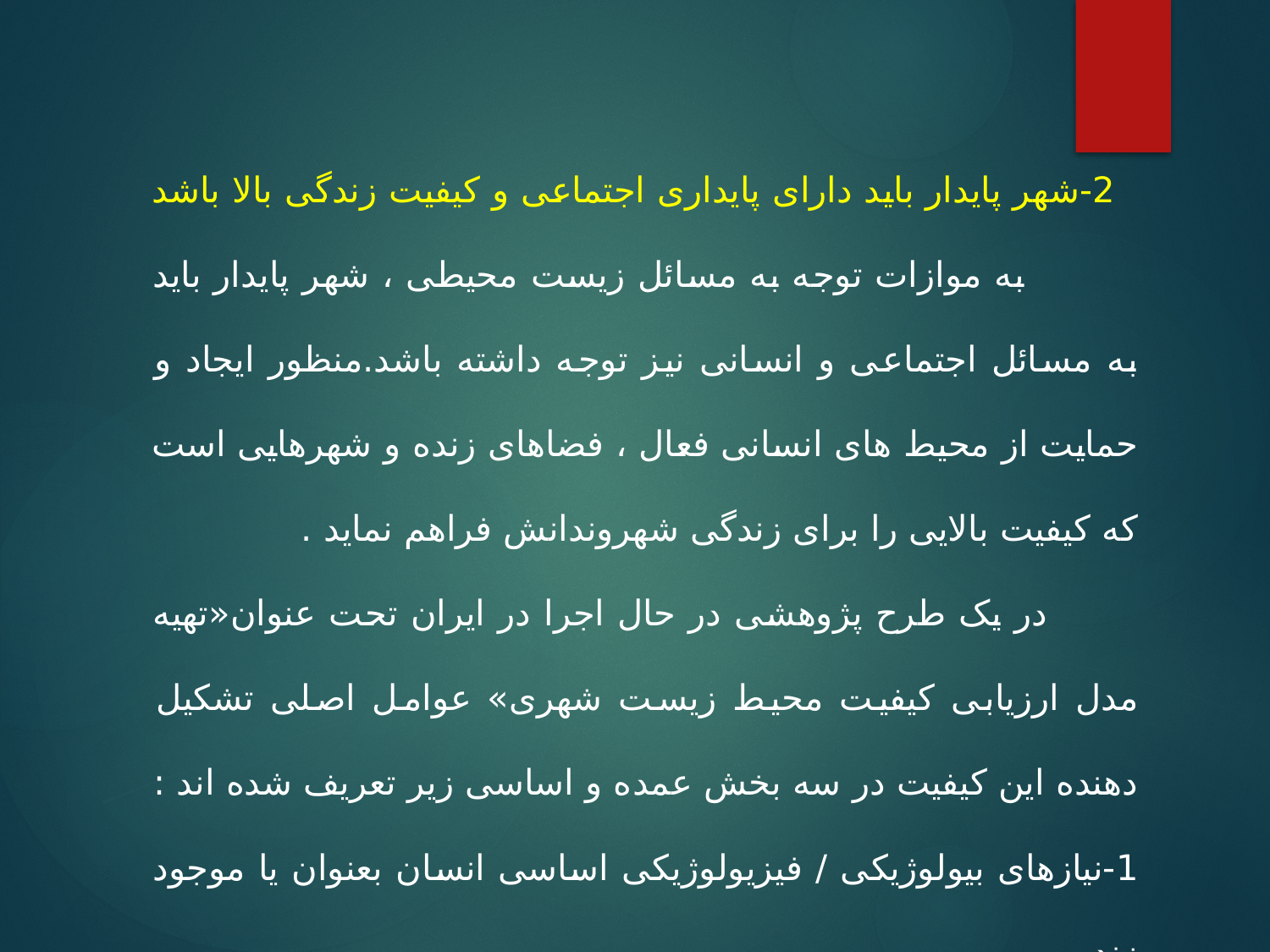

2-شهر پایدار باید دارای پایداری اجتماعی و کیفیت زندگی بالا باشد
         به موازات توجه به مسائل زیست محیطی ، شهر پایدار باید به مسائل اجتماعی و انسانی نیز توجه داشته باشد.منظور ایجاد و حمایت از محیط های انسانی فعال ، فضاهای زنده و شهرهایی است که کیفیت بالایی را برای زندگی شهروندانش فراهم نماید .
       در یک طرح پژوهشی در حال اجرا در ایران تحت عنوان«تهیه مدل ارزیابی کیفیت محیط زیست شهری» عوامل اصلی تشکیل دهنده این کیفیت در سه بخش عمده و اساسی زیر تعریف شده اند :
1-نیازهای بیولوژیکی / فیزیولوژیکی اساسی انسان بعنوان یا موجود زنده
2-نیازهای اجتماعی                          3-نیازهای فرهنگی